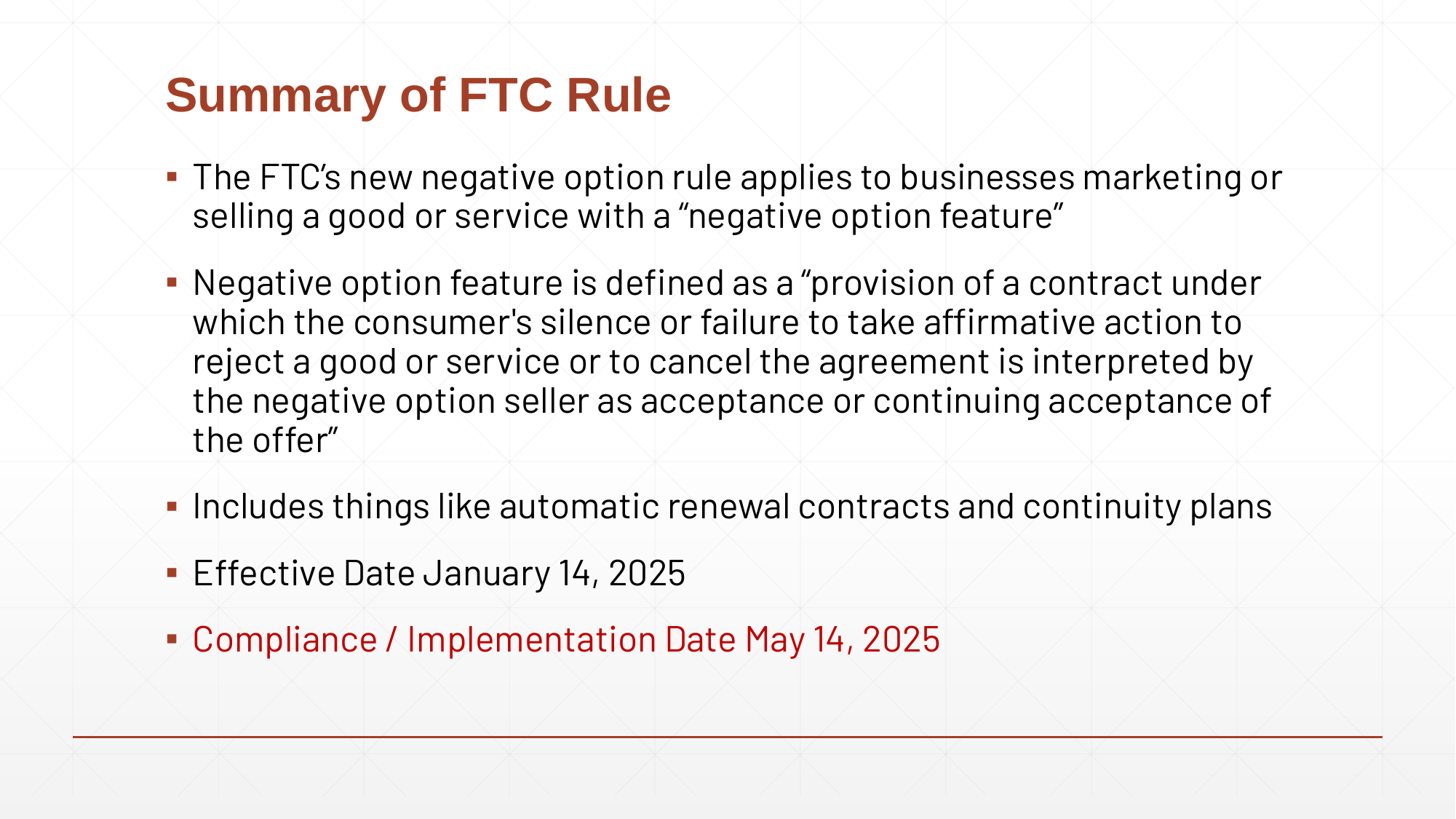

# Summary of FTC Rule
The FTC’s new negative option rule applies to businesses marketing or selling a good or service with a “negative option feature”
Negative option feature is defined as a “provision of a contract under which the consumer's silence or failure to take affirmative action to reject a good or service or to cancel the agreement is interpreted by the negative option seller as acceptance or continuing acceptance of the offer”
Includes things like automatic renewal contracts and continuity plans
Effective Date January 14, 2025
Compliance / Implementation Date May 14, 2025